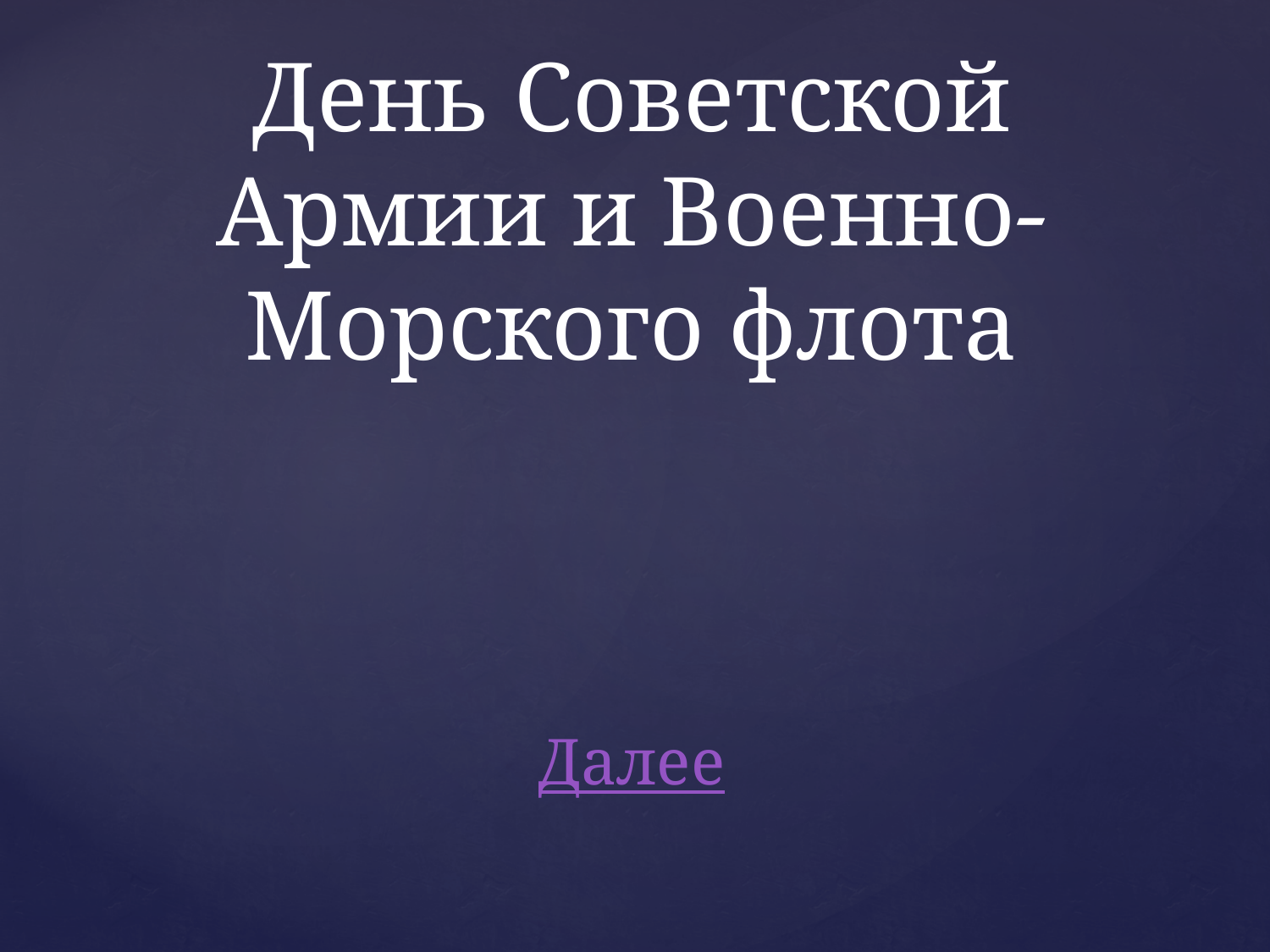

# День Советской Армии и Военно-Морского флота Далее